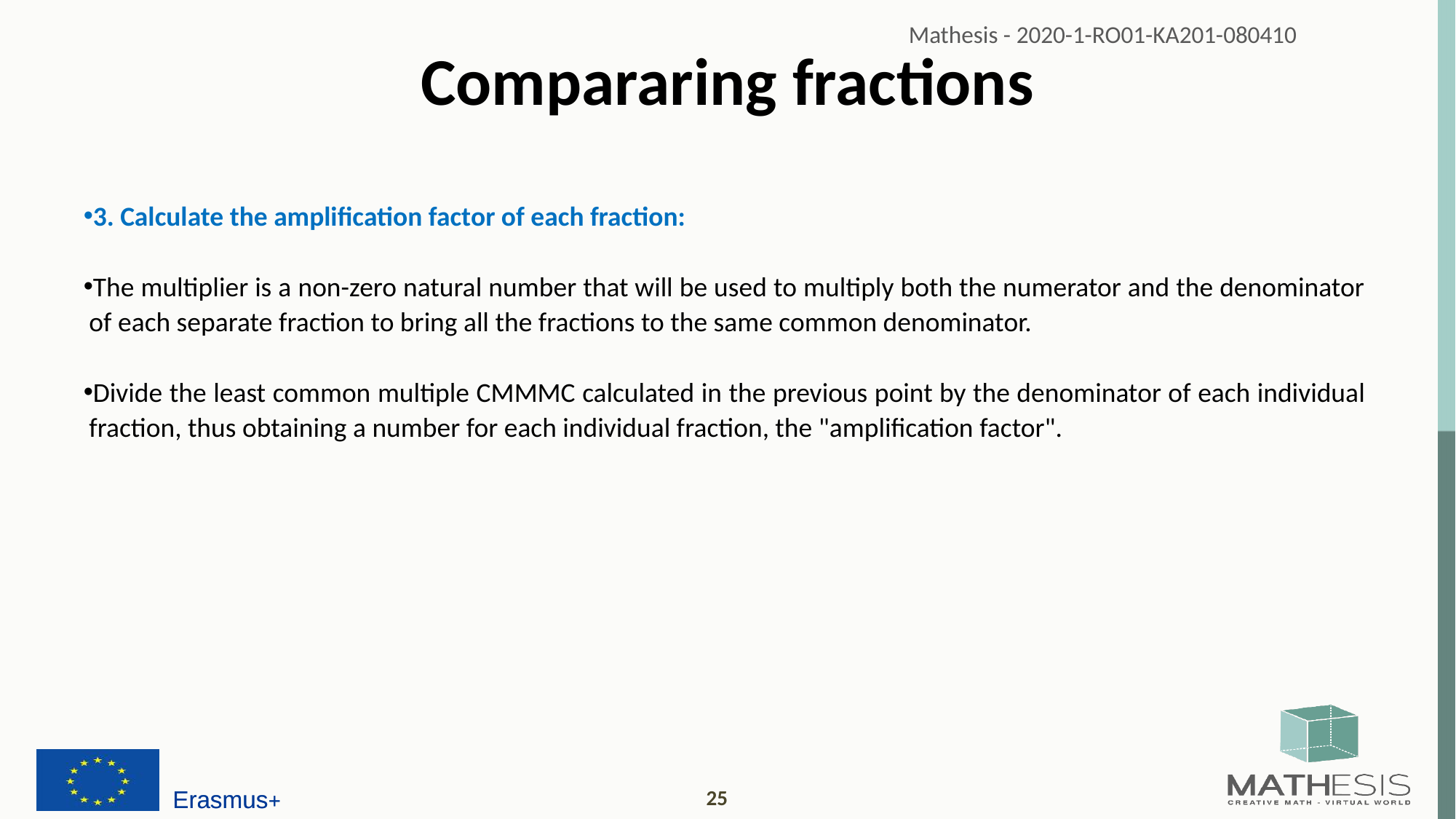

# Compararing fractions
3. Calculate the amplification factor of each fraction:
The multiplier is a non-zero natural number that will be used to multiply both the numerator and the denominator of each separate fraction to bring all the fractions to the same common denominator.
Divide the least common multiple CMMMC calculated in the previous point by the denominator of each individual fraction, thus obtaining a number for each individual fraction, the "amplification factor".